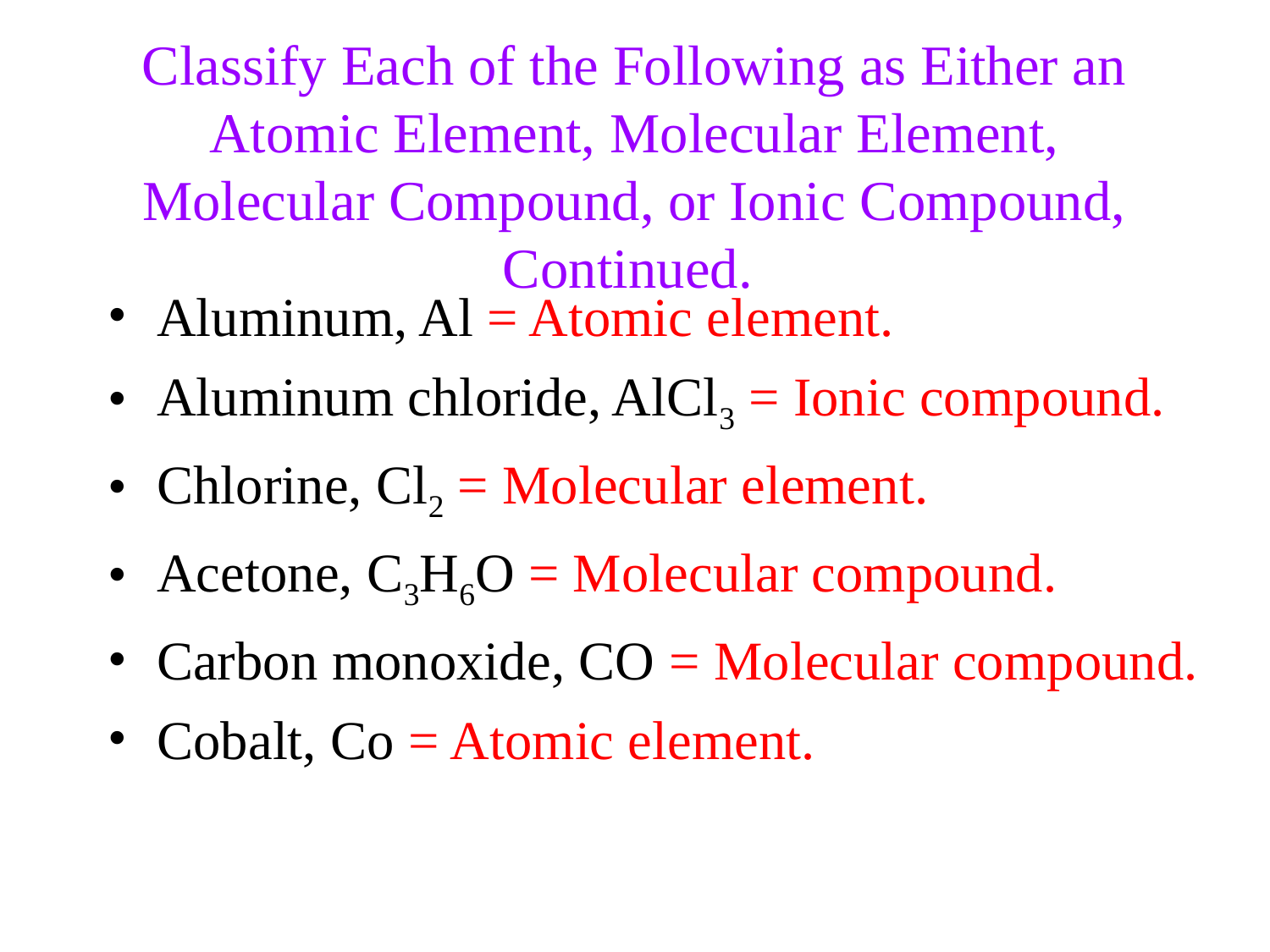

Classify Each of the Following as Either an Atomic Element, Molecular Element, Molecular Compound, or Ionic Compound, Continued.
Aluminum, Al = Atomic element.
Aluminum chloride, AlCl3 = Ionic compound.
Chlorine, Cl2 = Molecular element.
Acetone, C3H6O = Molecular compound.
Carbon monoxide, CO = Molecular compound.
Cobalt, Co = Atomic element.